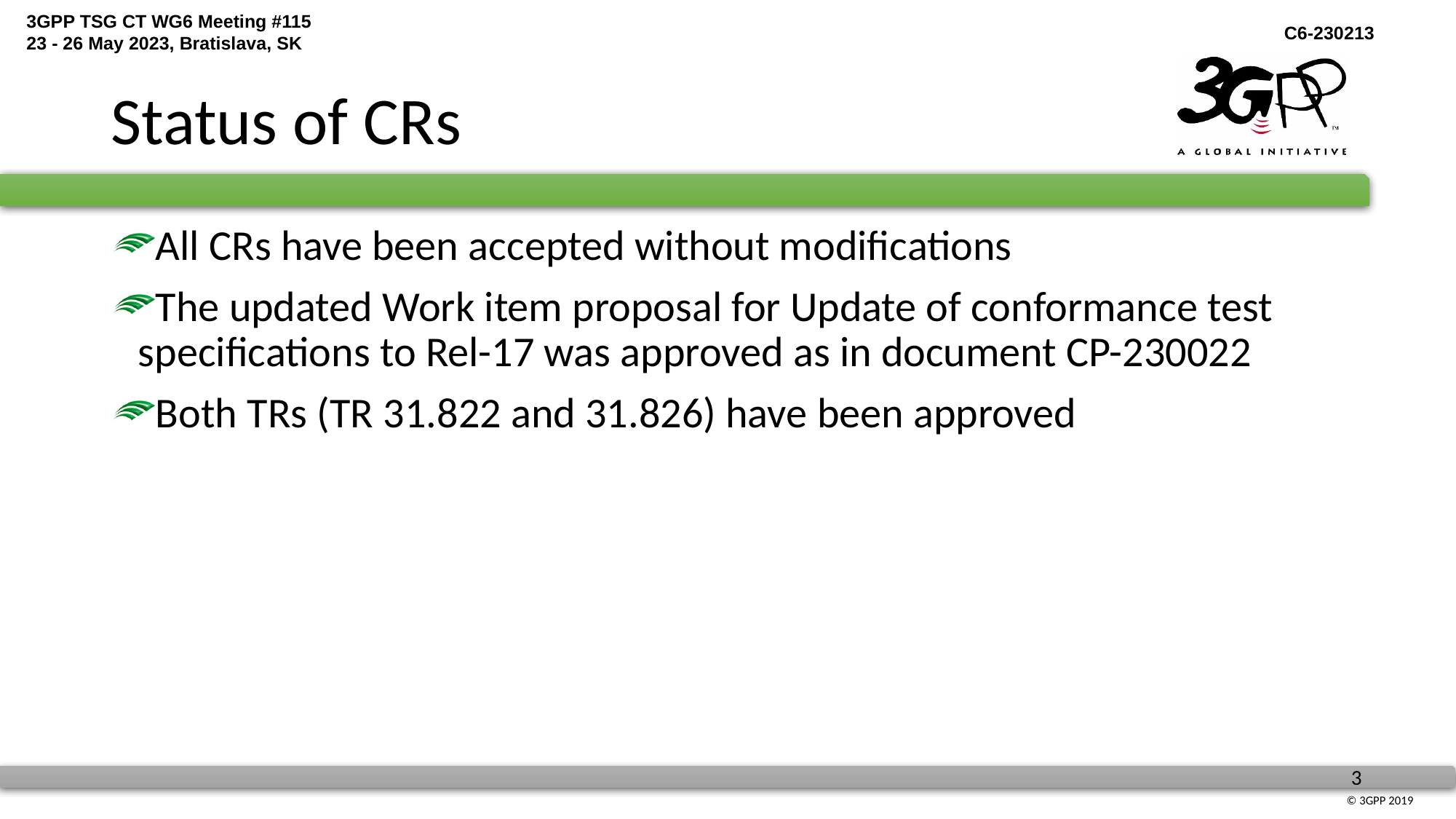

# Status of CRs
All CRs have been accepted without modifications
The updated Work item proposal for Update of conformance test specifications to Rel-17 was approved as in document CP-230022
Both TRs (TR 31.822 and 31.826) have been approved